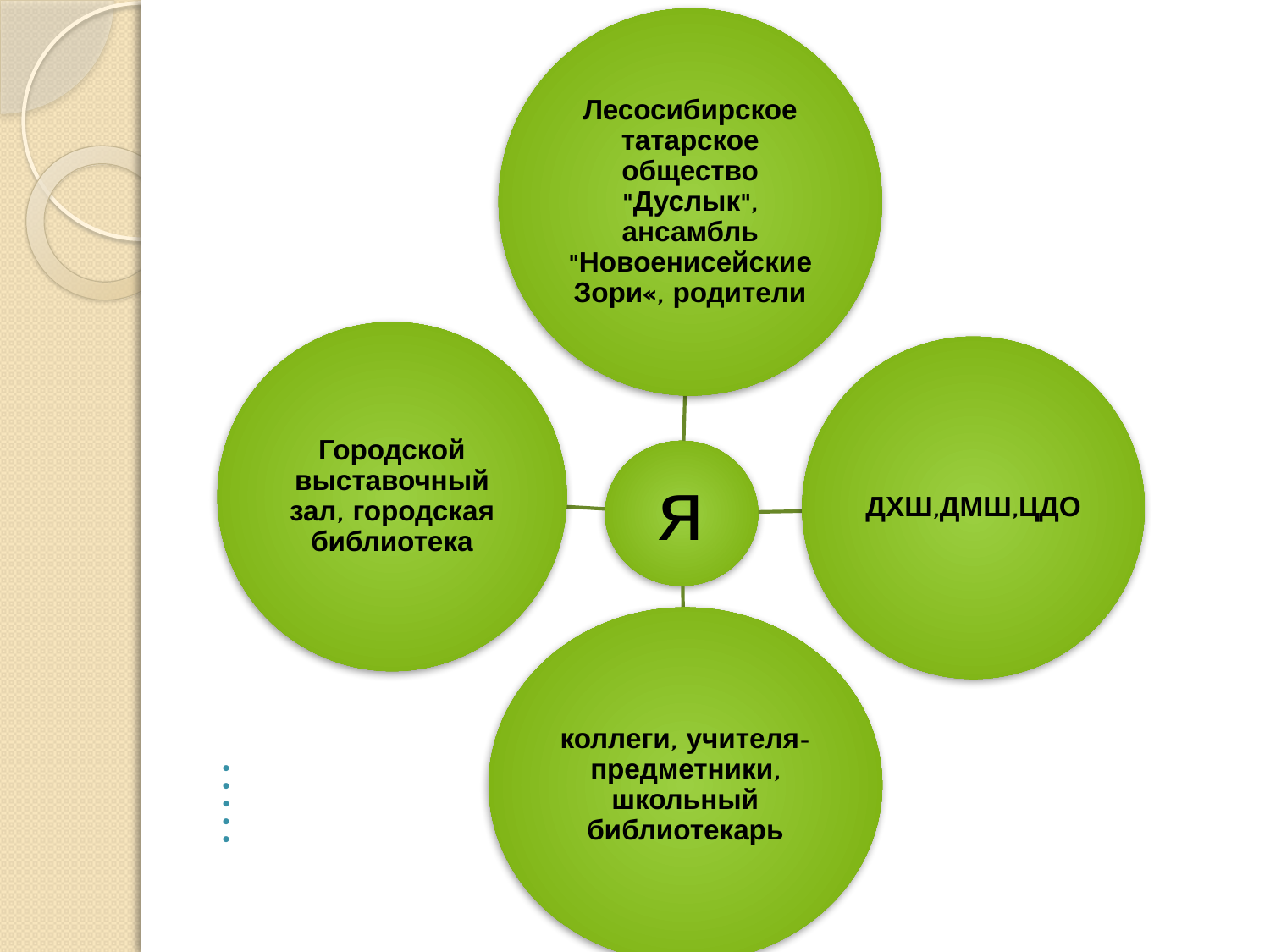

я

Лесосибирское татарское общество "Дуслык", ансамбль "Новоенисейские Зори«, родители

ДХШ,ДМШ,ЦДО

коллеги, учителя-предметники, школьный библиотекарь

Городской выставочный зал, городская библиотека